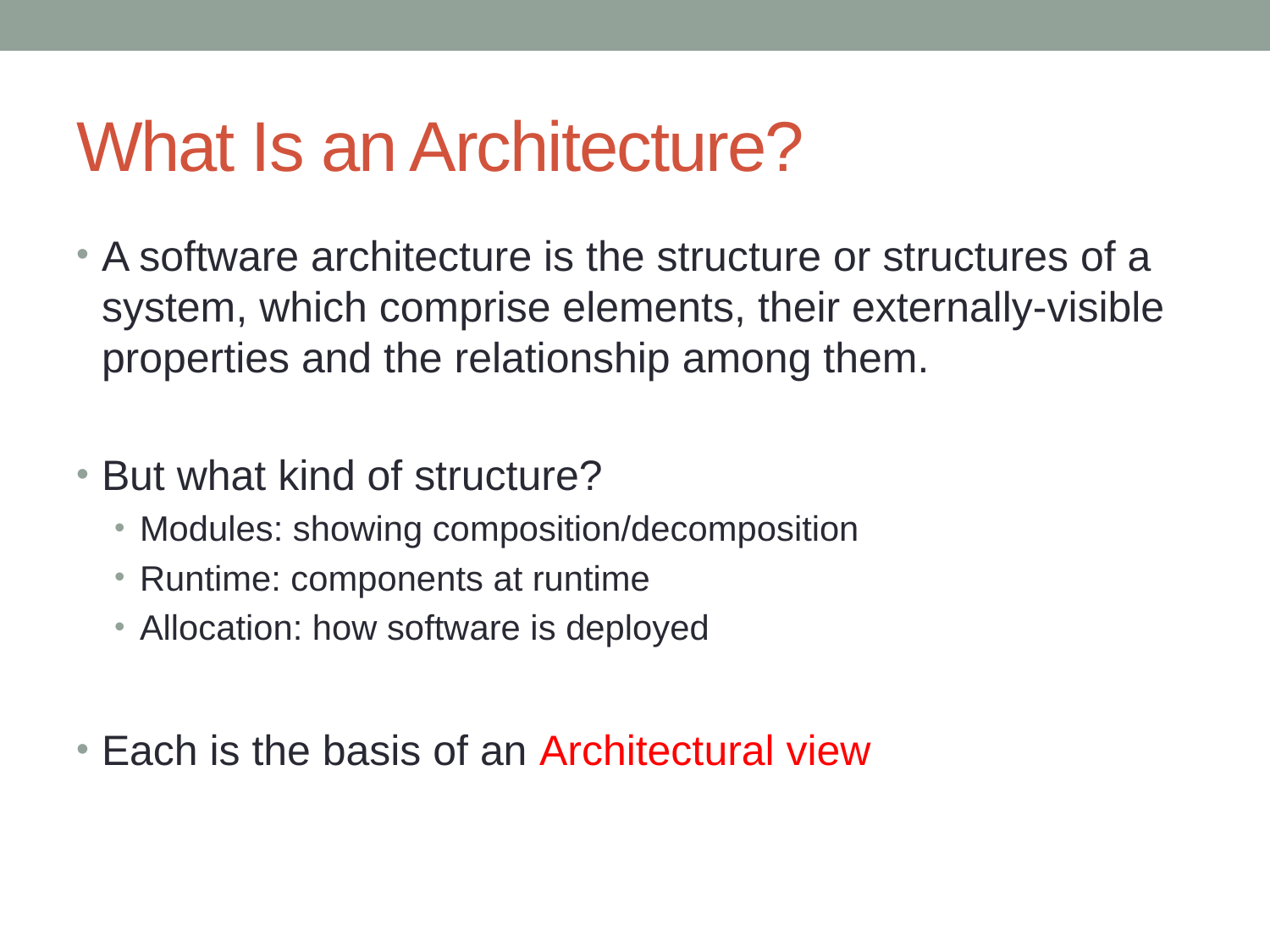

# What Is an Architecture?
A software architecture is the structure or structures of a system, which comprise elements, their externally-visible properties and the relationship among them.

But what kind of structure?
Modules: showing composition/decomposition
Runtime: components at runtime
Allocation: how software is deployed

Each is the basis of an Architectural view